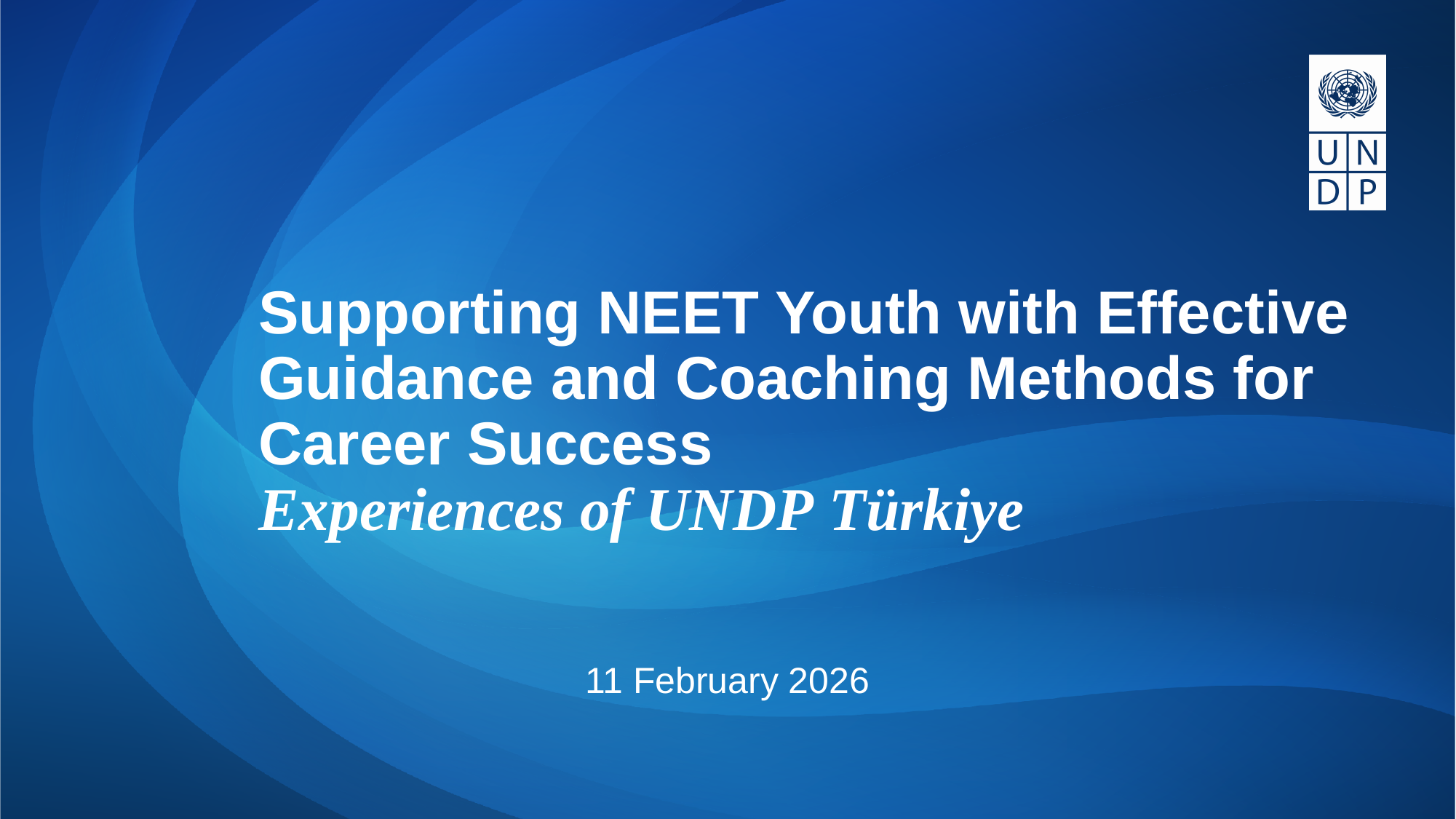

# Supporting NEET Youth with Effective Guidance and Coaching Methods for Career Success Experiences of UNDP Türkiye
11 February 2026